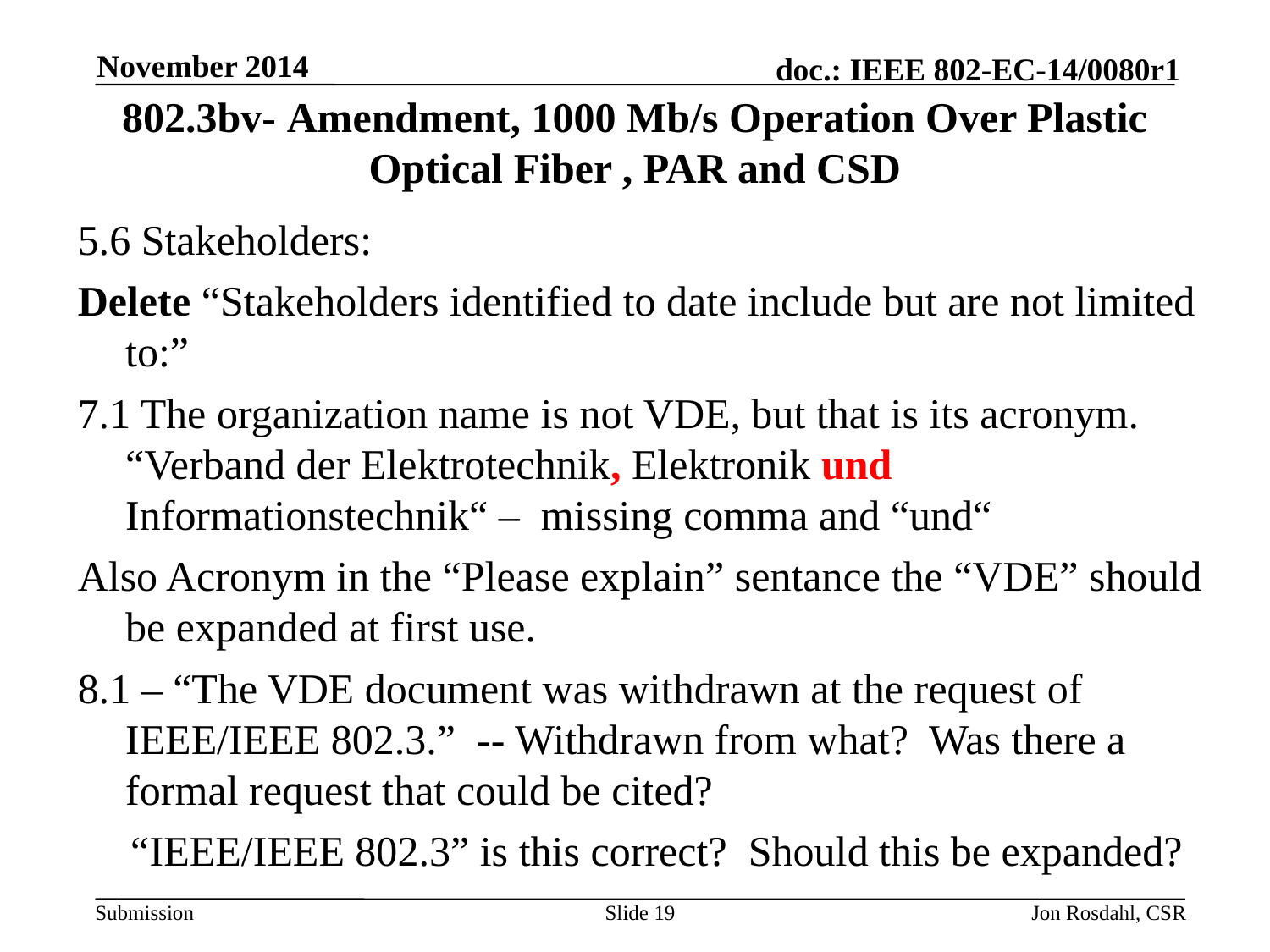

November 2014
# 802.3bv- Amendment, 1000 Mb/s Operation Over Plastic Optical Fiber , PAR and CSD
5.6 Stakeholders:
Delete “Stakeholders identified to date include but are not limited to:”
7.1 The organization name is not VDE, but that is its acronym.  “Verband der Elektrotechnik, Elektronik und Informationstechnik“ –  missing comma and “und“
Also Acronym in the “Please explain” sentance the “VDE” should be expanded at first use.
8.1 – “The VDE document was withdrawn at the request of IEEE/IEEE 802.3.”  -- Withdrawn from what?  Was there a formal request that could be cited?
     “IEEE/IEEE 802.3” is this correct?  Should this be expanded?
Slide 19
Jon Rosdahl, CSR